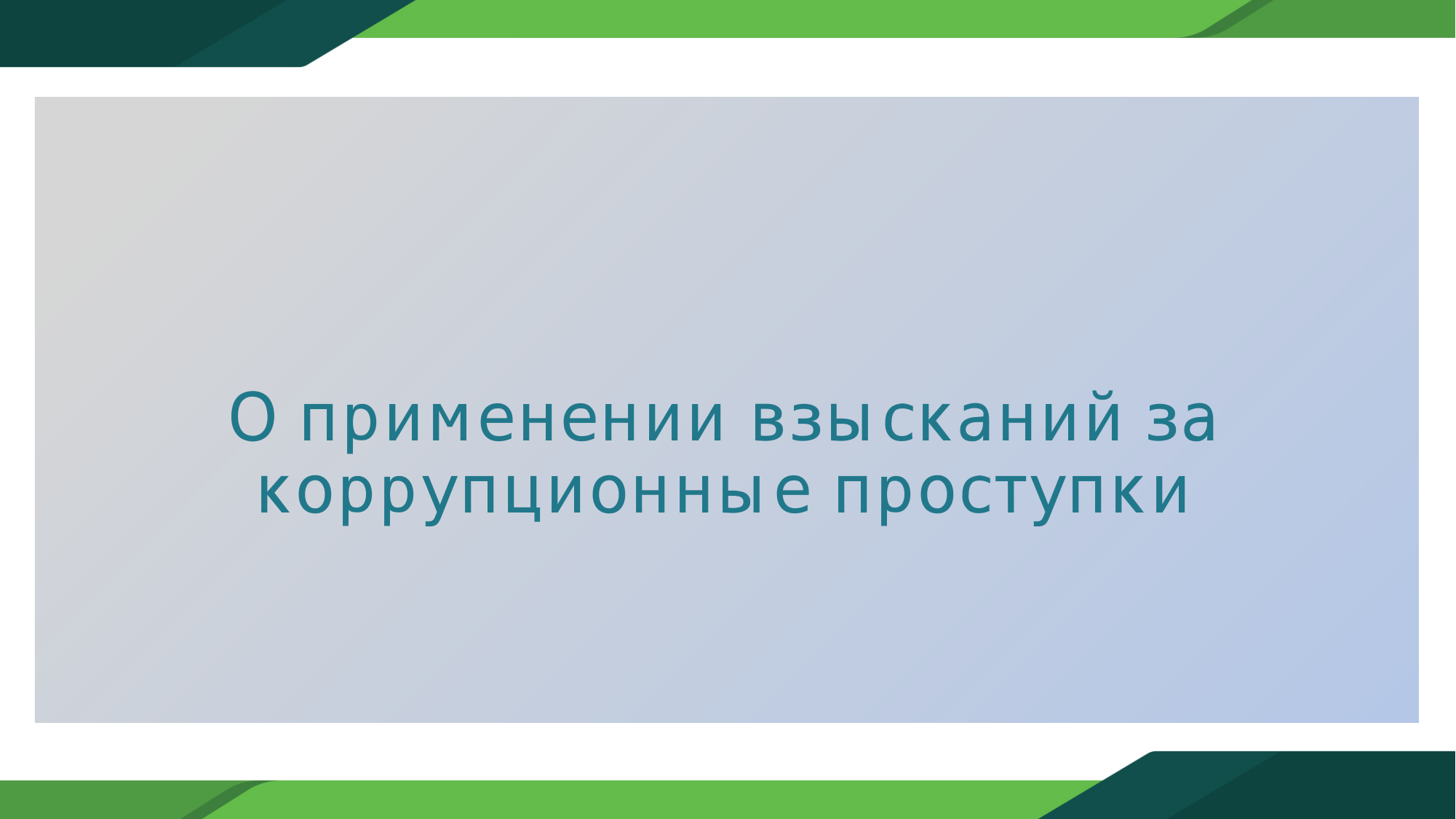

# О применении взысканий за коррупционные проступки